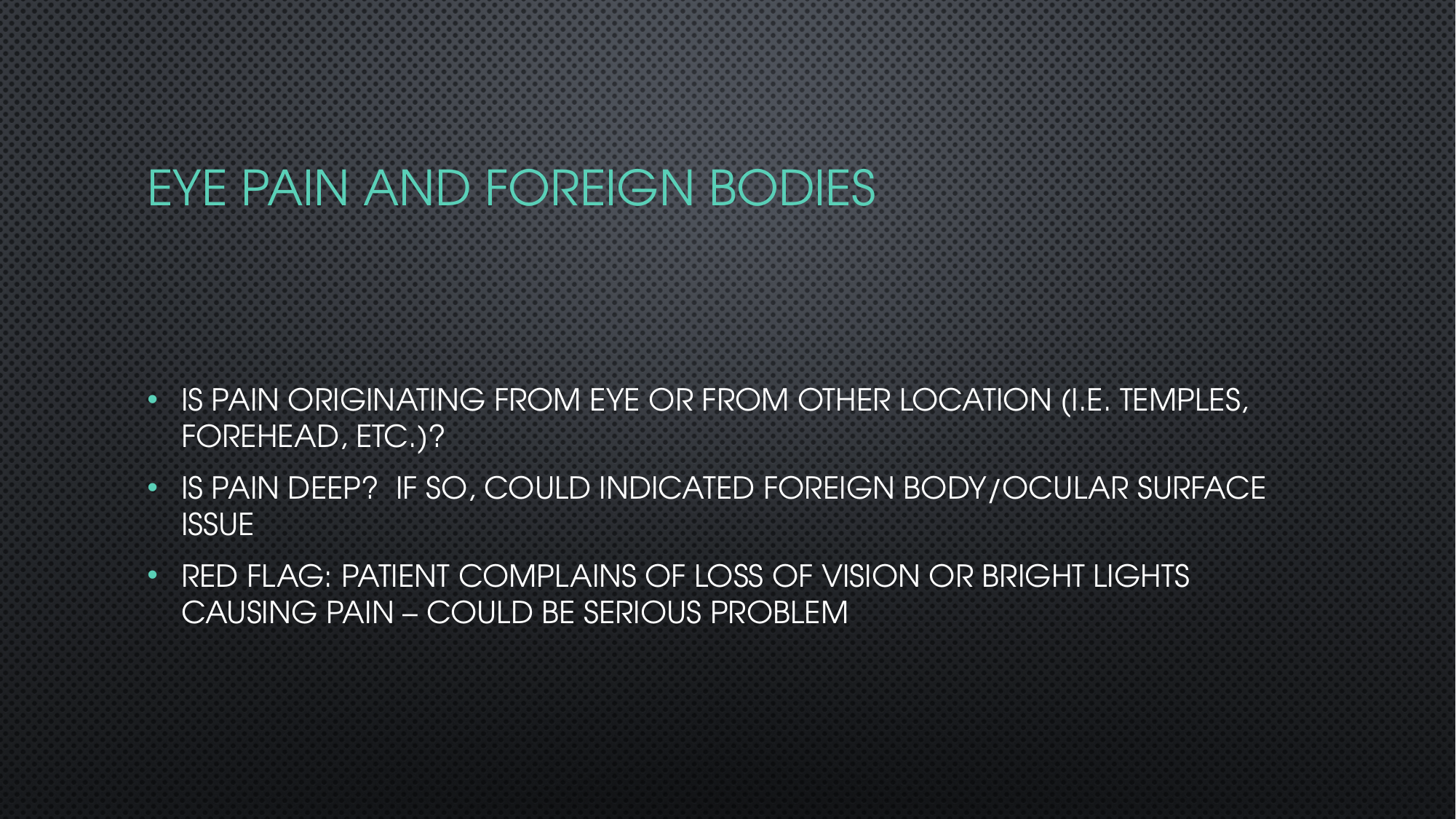

# Eye pain and foreign bodies
Is pain originating from eye or from other location (i.e. temples, forehead, etc.)?
Is pain deep?  If so, could indicated foreign body/ocular surface issue
RED FLAG: patient complains of loss of vision or bright lights causing pain – could be serious problem